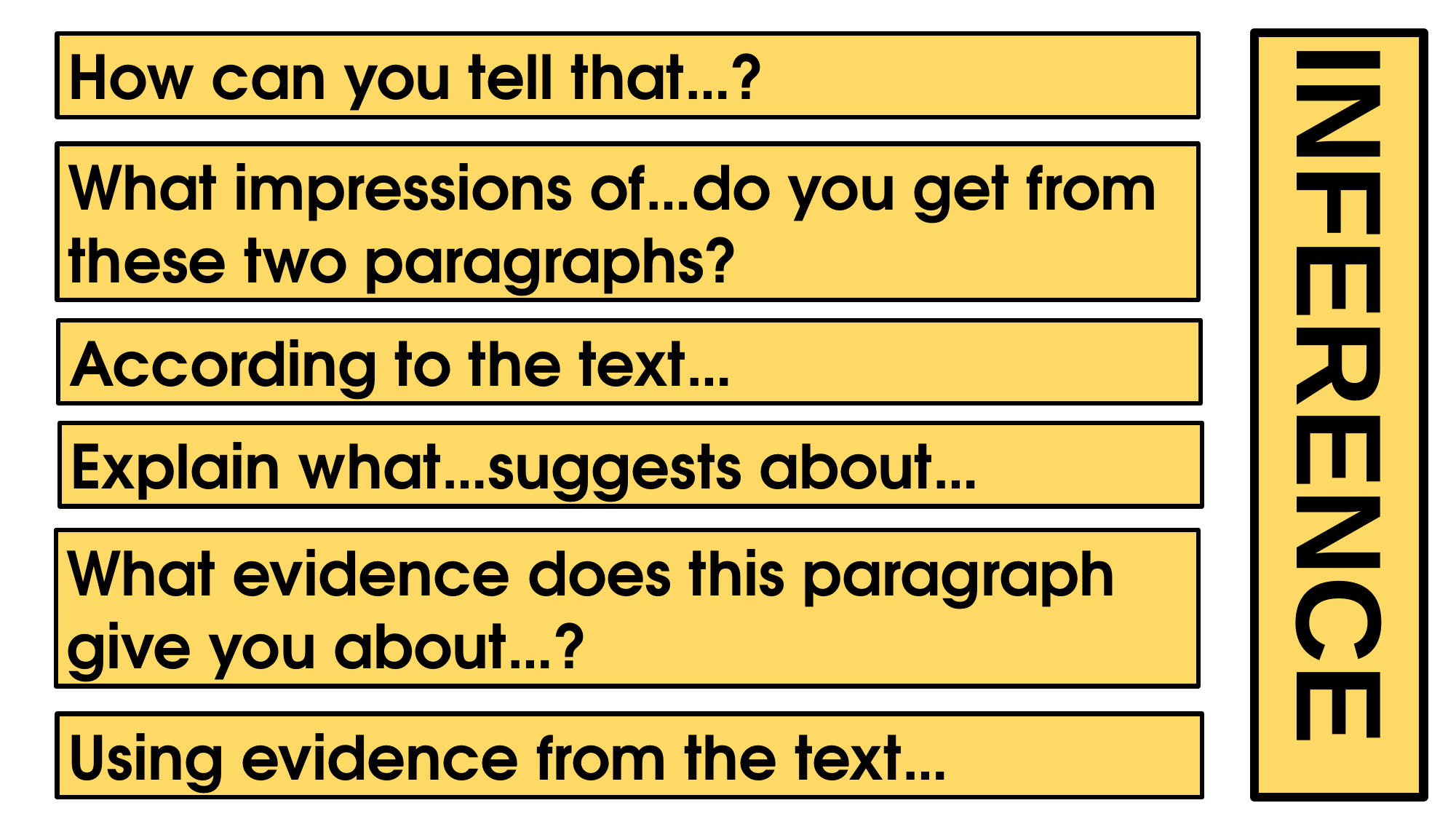

INFERENCE
How can you tell that…?
What impressions of…do you get from these two paragraphs?
According to the text…
Explain what…suggests about…
What evidence does this paragraph give you about…?
Using evidence from the text…